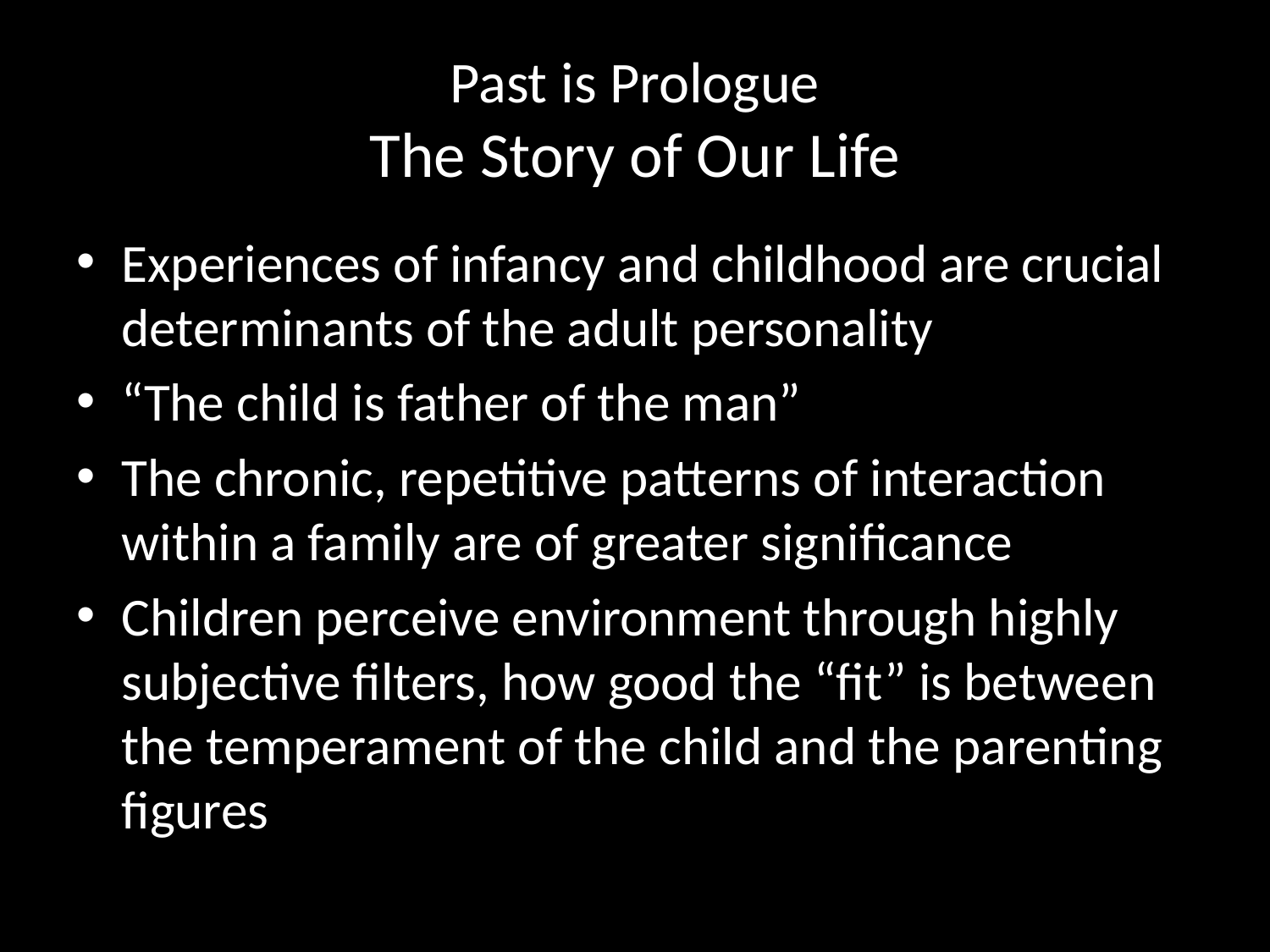

# Past is Prologue The Story of Our Life
Experiences of infancy and childhood are crucial determinants of the adult personality
“The child is father of the man”
The chronic, repetitive patterns of interaction within a family are of greater significance
Children perceive environment through highly subjective filters, how good the “fit” is between the temperament of the child and the parenting figures